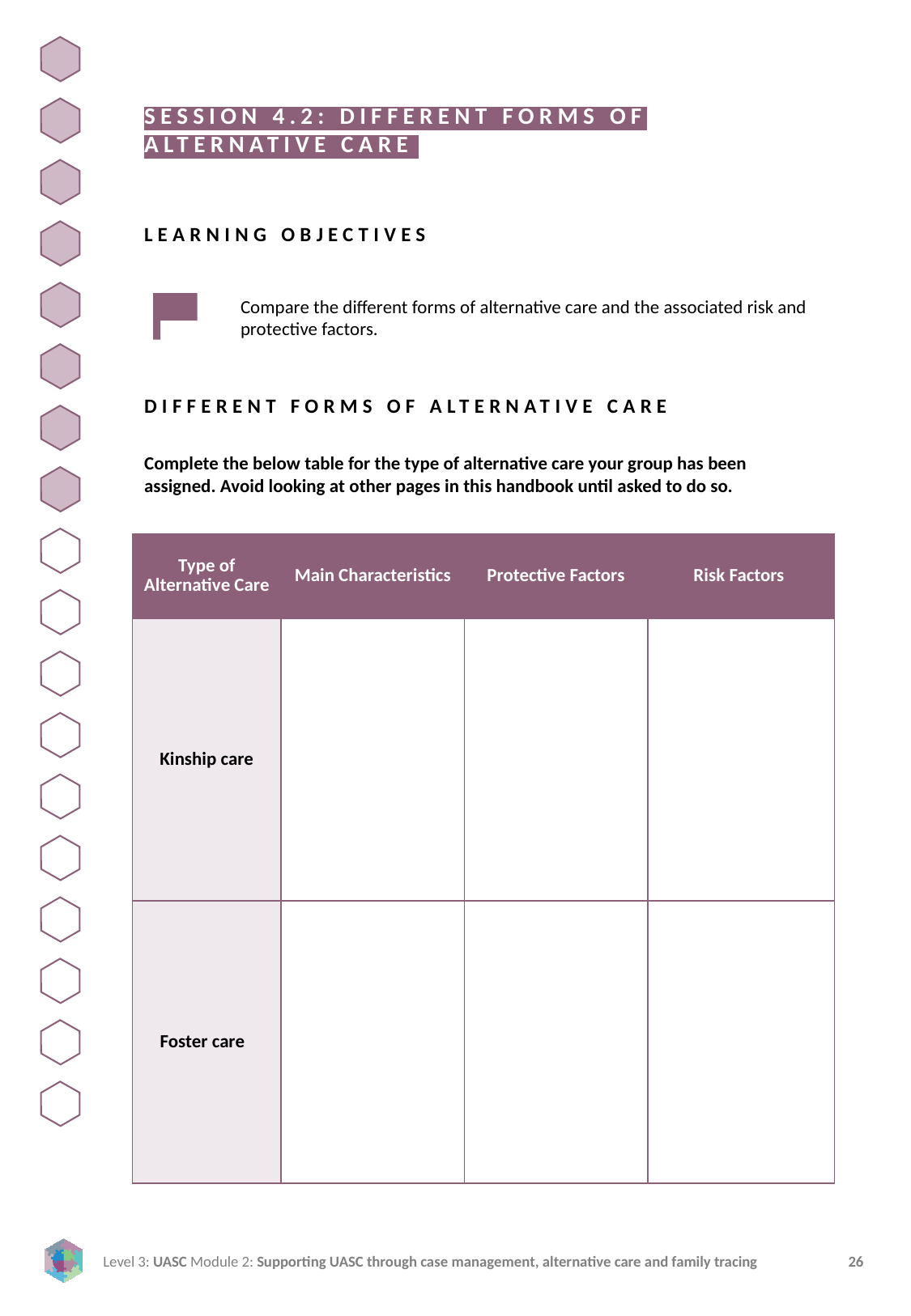

SESSION 4.2: DIFFERENT FORMS OF ALTERNATIVE CARE

LEARNING OBJECTIVES

Compare the different forms of alternative care and the associated risk and protective factors.

DIFFERENT FORMS OF ALTERNATIVE CARE

Complete the below table for the type of alternative care your group has been assigned. Avoid looking at other pages in this handbook until asked to do so.

| Type of Alternative Care | Main Characteristics | Protective Factors | Risk Factors |
| --- | --- | --- | --- |
| Kinship care |  |  |  |
| Foster care |  |  |  |